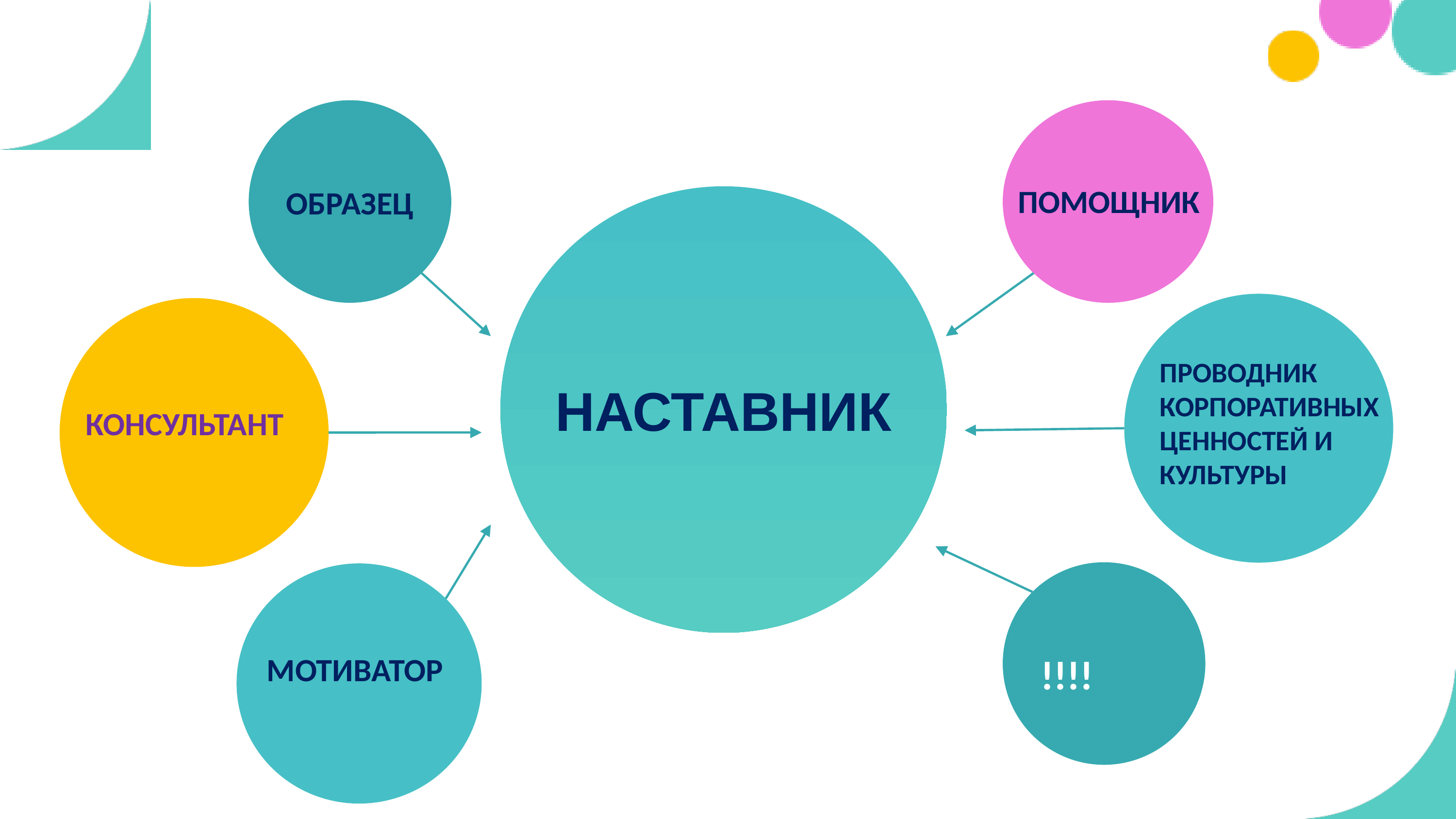

ПОМОЩНИК
ОБРАЗЕЦ

ПРОВОДНИК КОРПОРАТИВНЫХ ЦЕННОСТЕЙ И КУЛЬТУРЫ
НАСТАВНИК
КОНСУЛЬТАНТ

МОТИВАТОР
!!!!